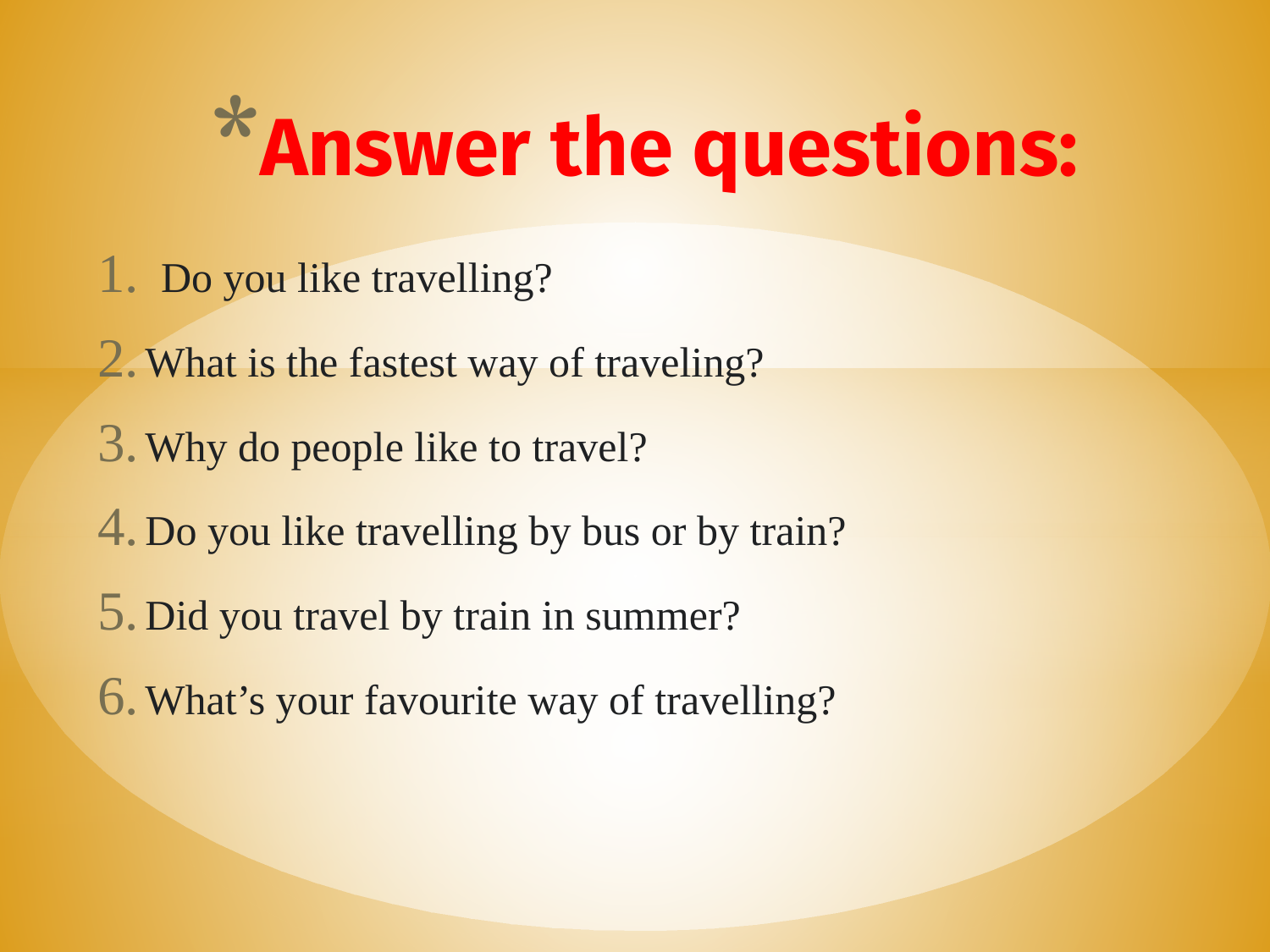

# Answer the questions:
Do you like travelling?
What is the fastest way of traveling?
Why do people like to travel?
Do you like travelling by bus or by train?
Did you travel by train in summer?
What’s your favourite way of travelling?